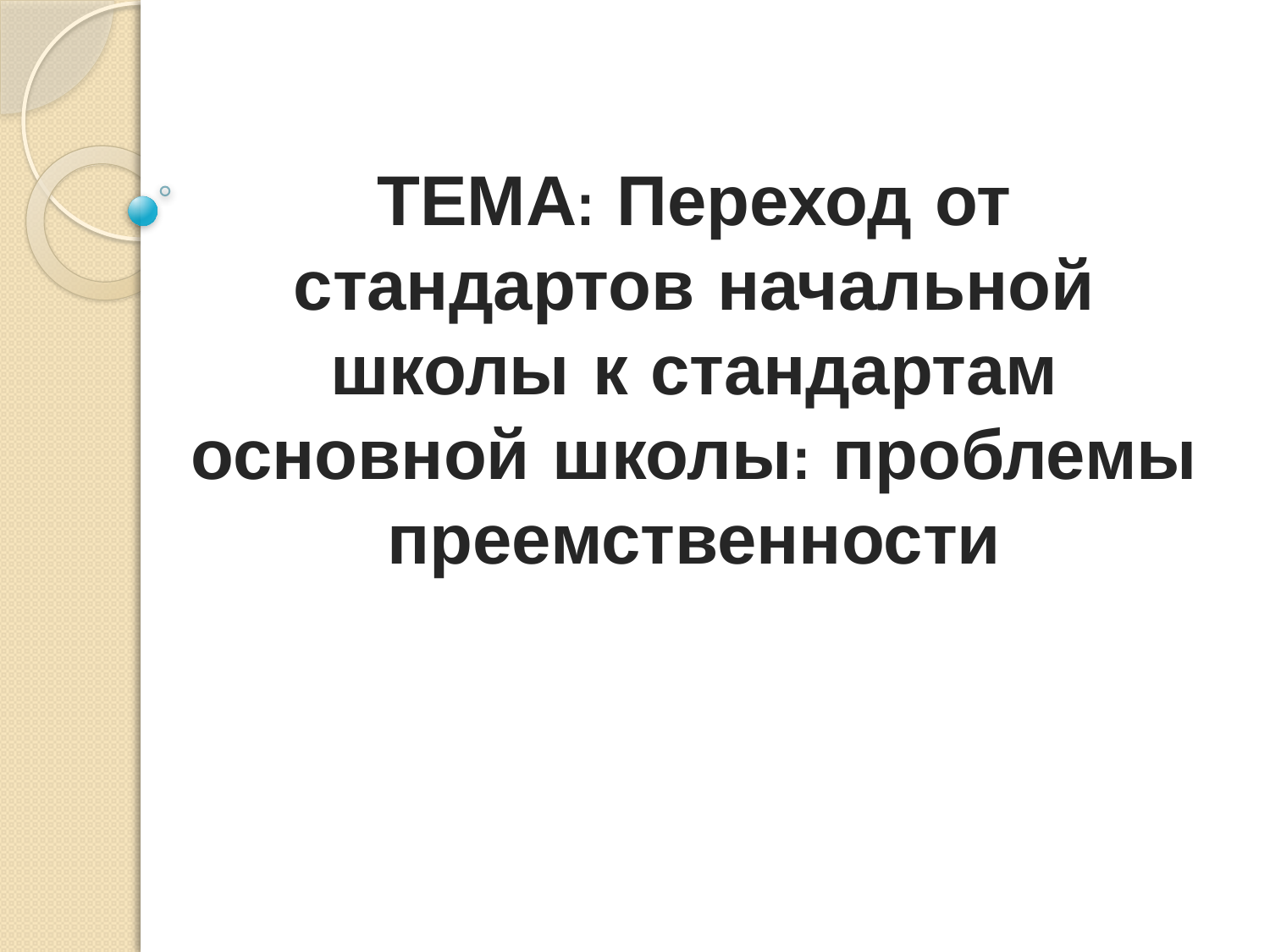

# ТЕМА: Переход от стандартов начальной школы к стандартам основной школы: проблемы преемственности